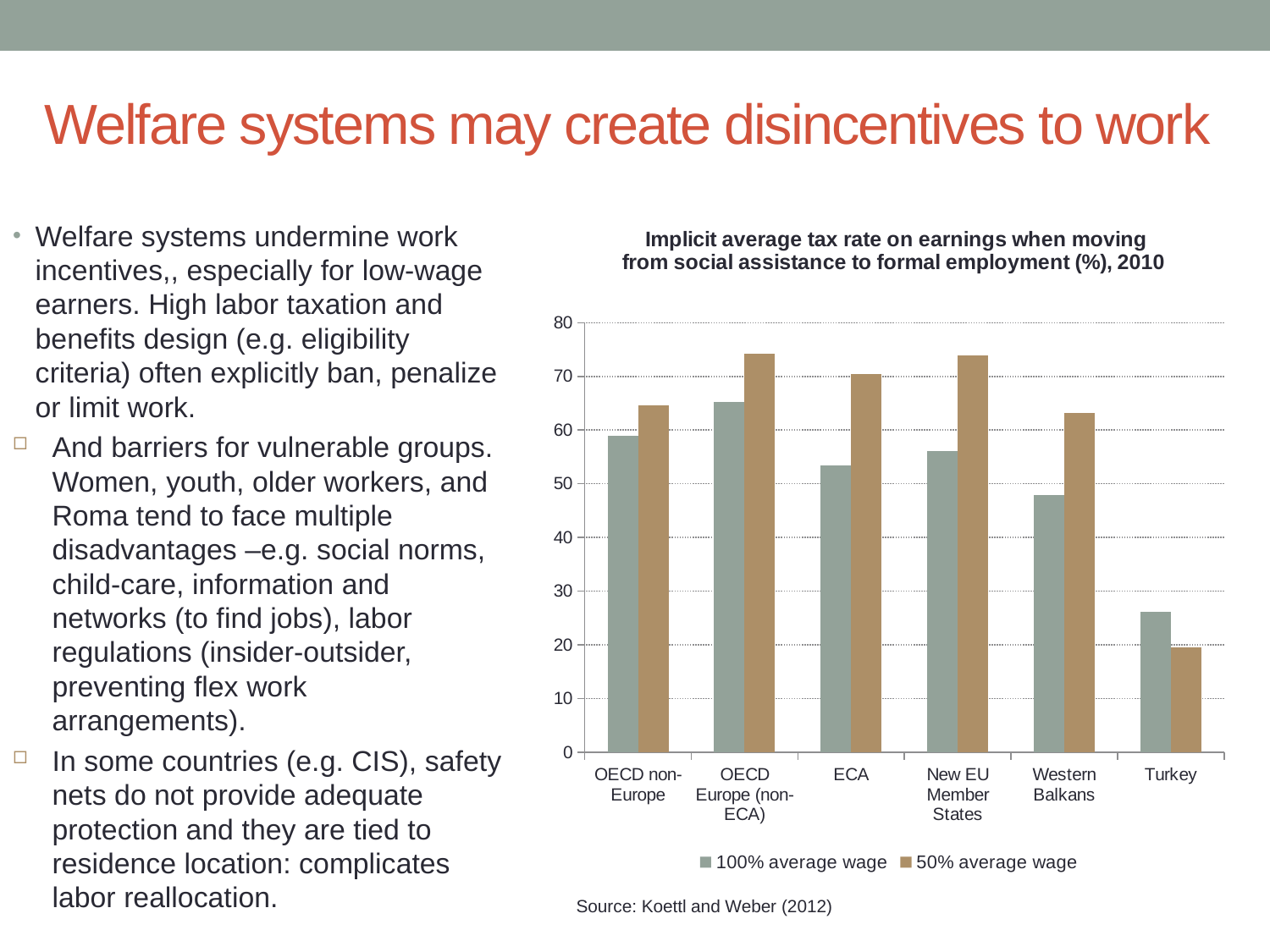

# Welfare systems may create disincentives to work
Welfare systems undermine work incentives,, especially for low-wage earners. High labor taxation and benefits design (e.g. eligibility criteria) often explicitly ban, penalize or limit work.
And barriers for vulnerable groups. Women, youth, older workers, and Roma tend to face multiple disadvantages –e.g. social norms, child-care, information and networks (to find jobs), labor regulations (insider-outsider, preventing flex work arrangements).
In some countries (e.g. CIS), safety nets do not provide adequate protection and they are tied to residence location: complicates labor reallocation.

### Chart: Implicit average tax rate on earnings when moving from social assistance to formal employment (%), 2010

| Category | 100% average wage | 50% average wage |
|---|---|---|
| OECD non-Europe | 58.8837305267803 | 64.59491491777877 |
| OECD Europe (non-ECA) | 65.17968145853818 | 74.1729875492509 |
| ECA | 53.386556772389 | 70.35723669078611 |
| New EU Member States | 56.1356701857284 | 73.93732685295261 |
| Western Balkans | 47.88832994571015 | 63.19705636645311 |
| Turkey | 26.08527246303479 | 19.51051017223645 |
Source: Koettl and Weber (2012)